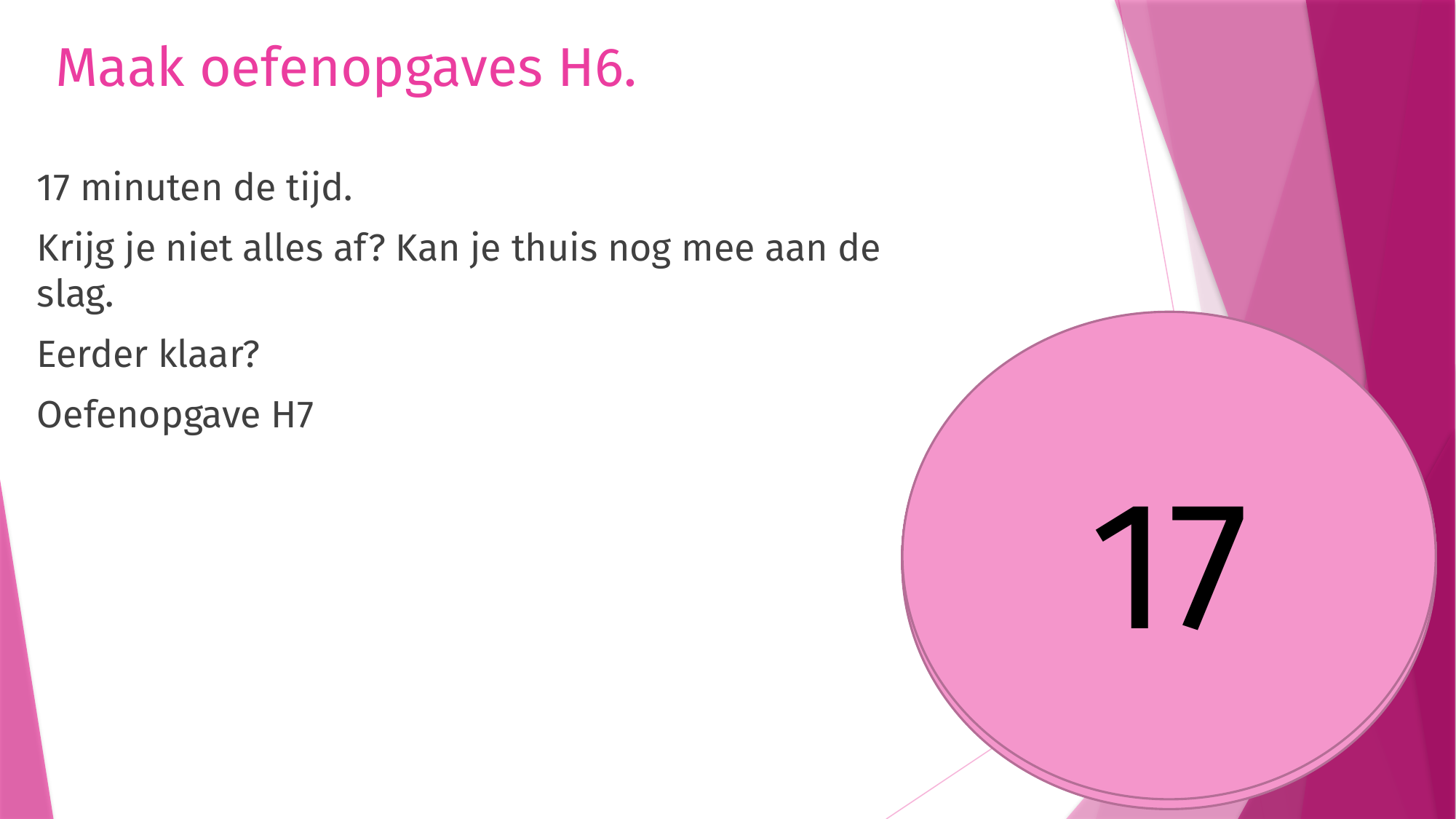

# Maak oefenopgaves H6.
17 minuten de tijd.
Krijg je niet alles af? Kan je thuis nog mee aan de slag.
Eerder klaar?
Oefenopgave H7

17
13
9
10
8
5
6
7
4
3
1
2
12
15
14
11
16